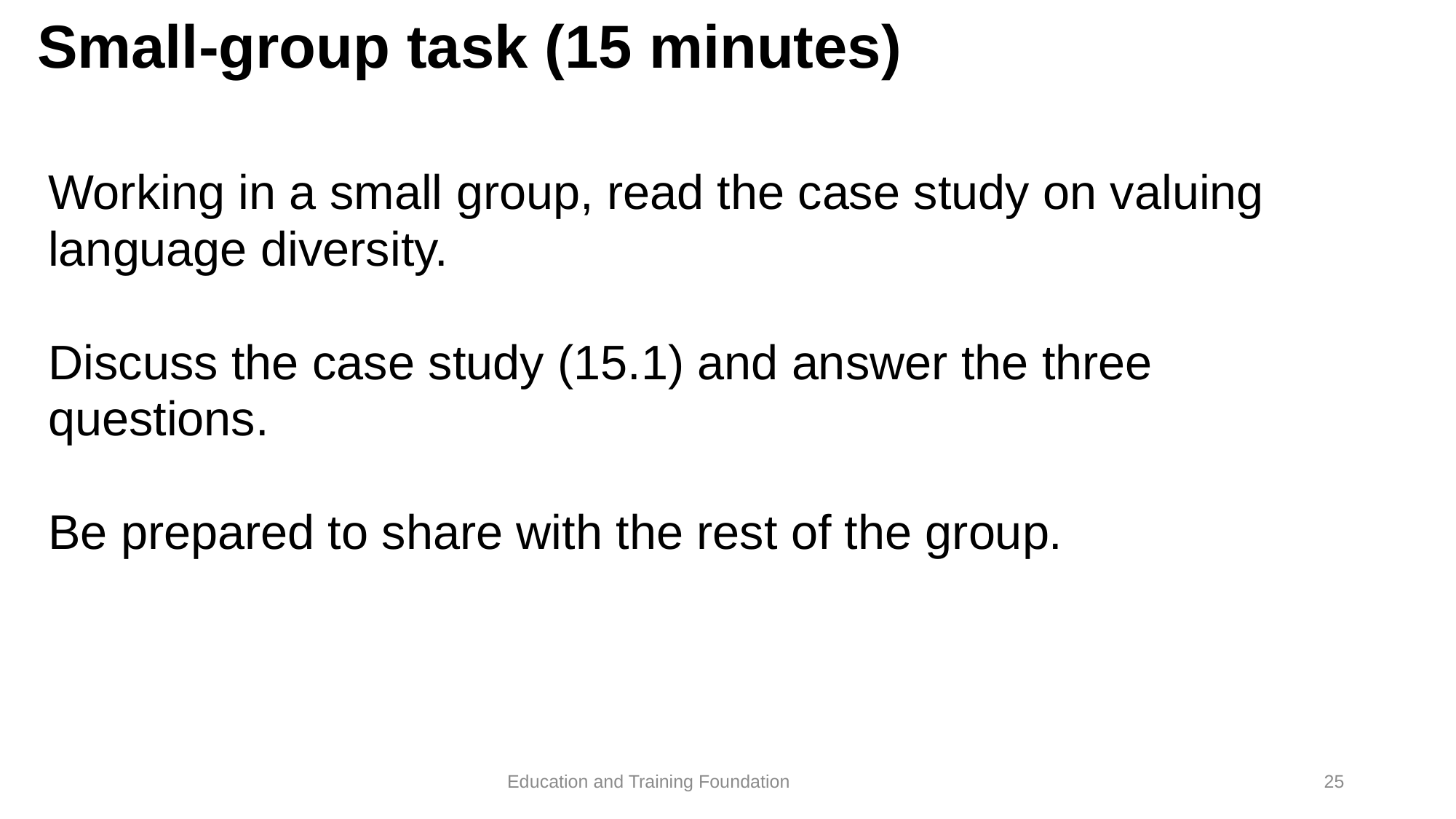

# Small-group task (15 minutes)
Working in a small group, read the case study on valuing language diversity.

Discuss the case study (15.1) and answer the three questions.

Be prepared to share with the rest of the group.
25
Education and Training Foundation